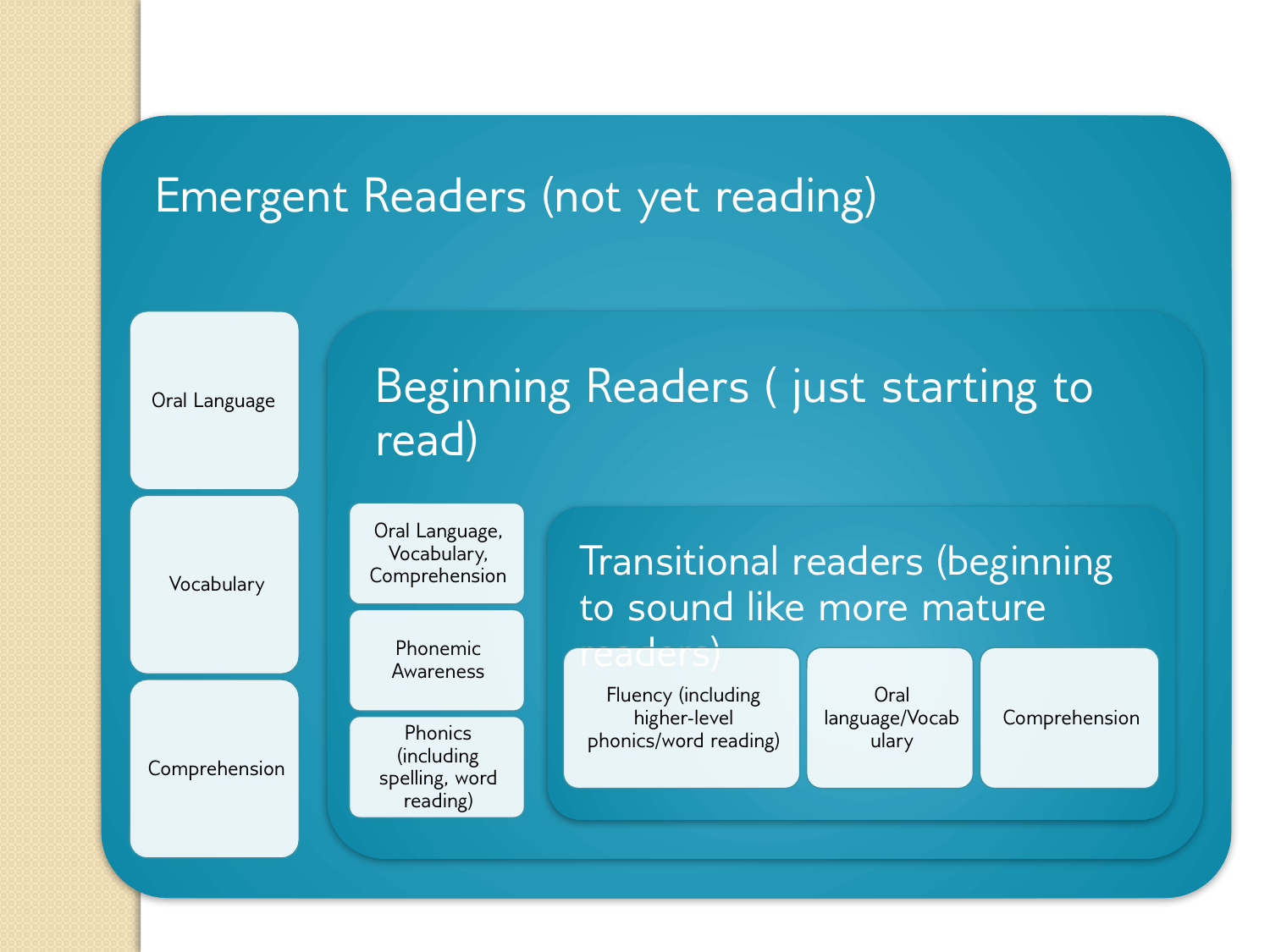

Emergent Readers (not yet reading)
Oral Language
Vocabulary
Comprehension
Beginning Readers ( just starting to read)
Oral Language, Vocabulary, Comprehension
Phonemic Awareness
Phonics (including spelling, word reading)
Transitional readers (beginning to sound like more mature readers)
Fluency (including higher-level phonics/word reading)
Oral language/Vocabulary
Comprehension